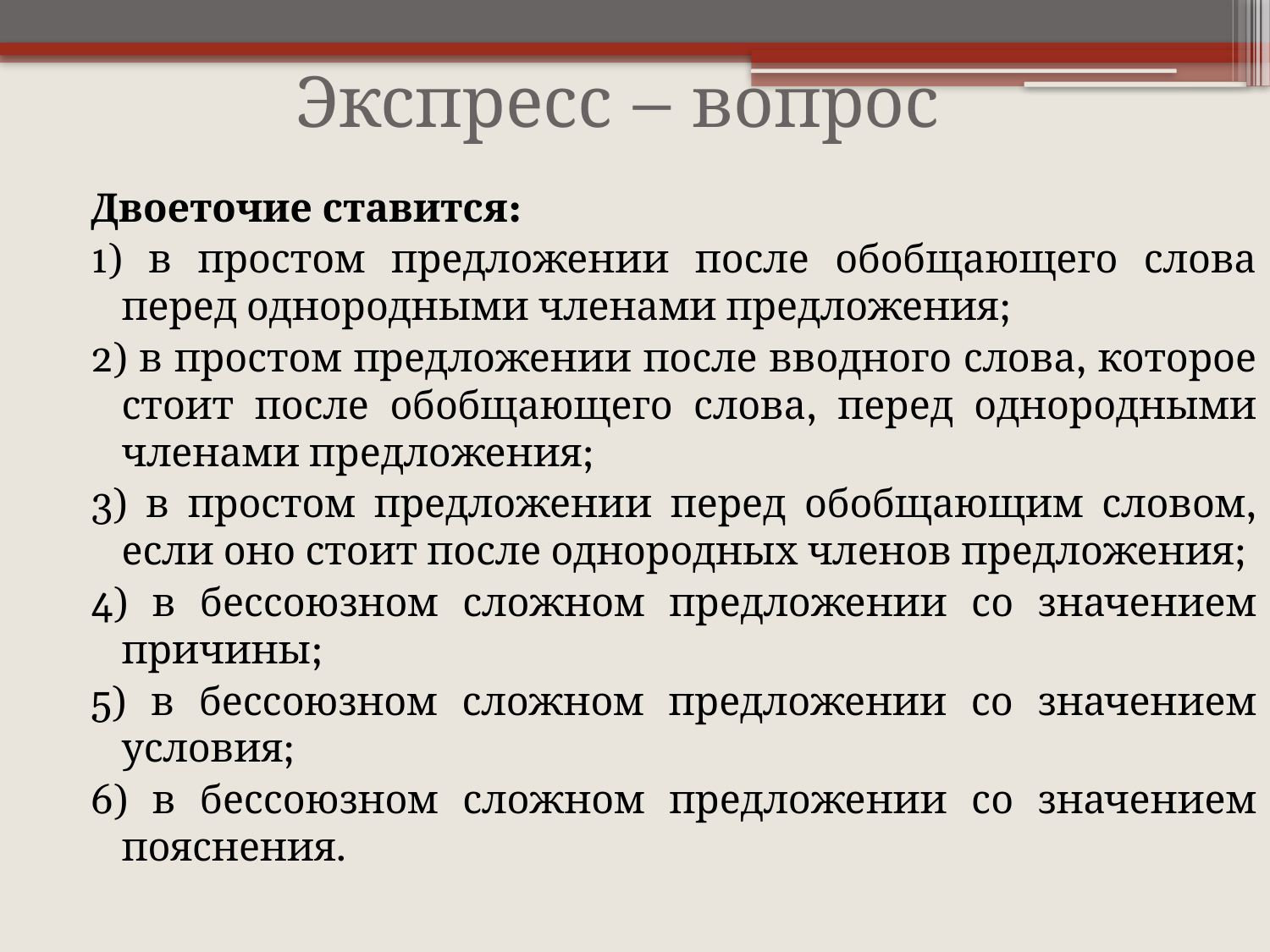

# Экспресс – вопрос
Двоеточие ставится:
1) в простом предложении после обобщающего слова перед однородными членами предложения;
2) в простом предложении после вводного слова, которое стоит после обобщающего слова, перед однородными членами предложения;
3) в простом предложении перед обобщающим словом, если оно стоит после однородных членов предложения;
4) в бессоюзном сложном предложении со значением причины;
5) в бессоюзном сложном предложении со значением условия;
6) в бессоюзном сложном предложении со значением пояснения.